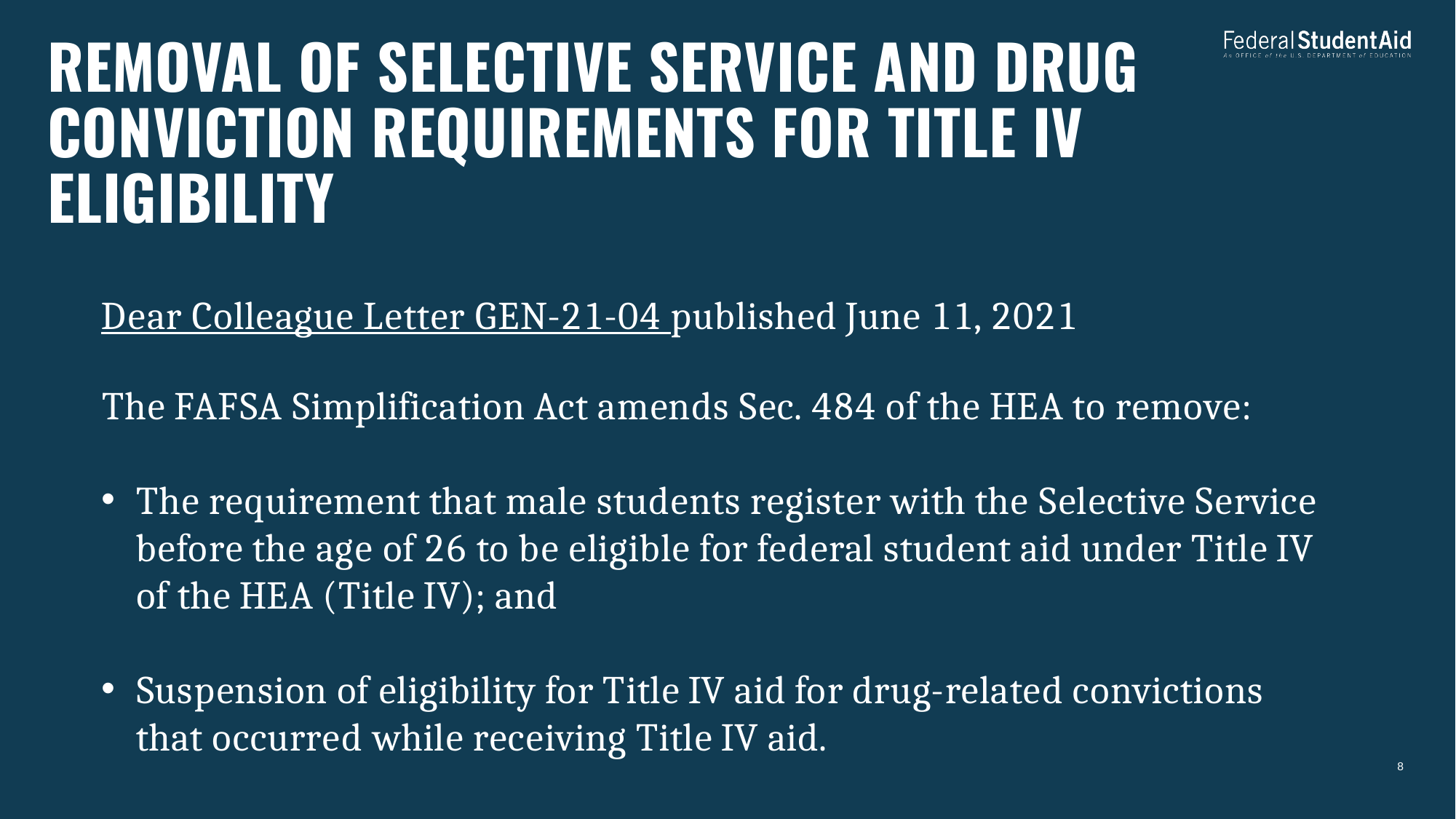

Removal of Selective Service and Drug Conviction Requirements for Title IV Eligibility

Dear Colleague Letter GEN-21-04 published June 11, 2021
The FAFSA Simplification Act amends Sec. 484 of the HEA to remove:

The requirement that male students register with the Selective Service before the age of 26 to be eligible for federal student aid under Title IV of the HEA (Title IV); and

Suspension of eligibility for Title IV aid for drug-related convictions that occurred while receiving Title IV aid.
8